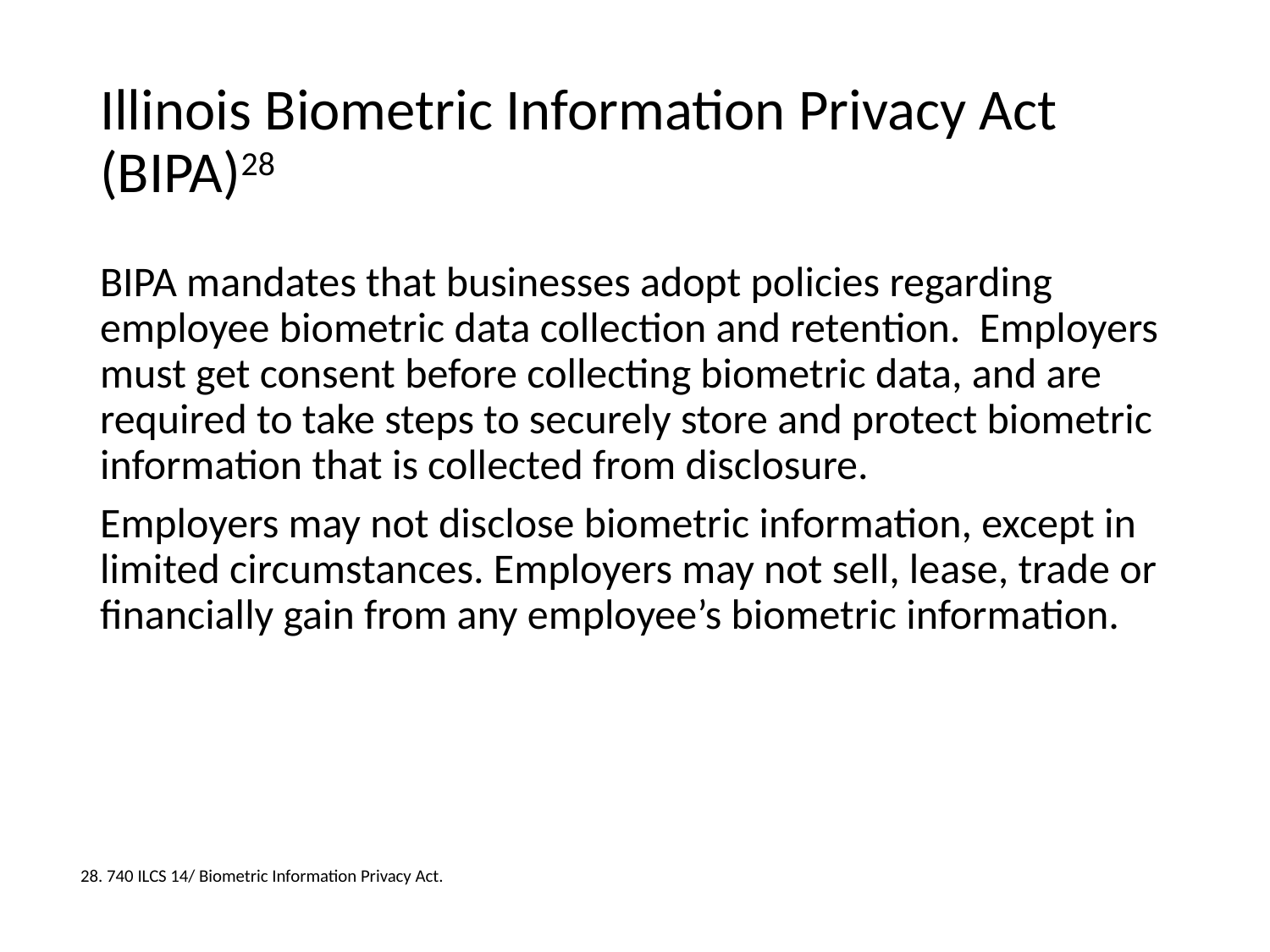

# Illinois Biometric Information Privacy Act (BIPA)28
BIPA mandates that businesses adopt policies regarding employee biometric data collection and retention.  Employers must get consent before collecting biometric data, and are required to take steps to securely store and protect biometric information that is collected from disclosure.
Employers may not disclose biometric information, except in limited circumstances. Employers may not sell, lease, trade or financially gain from any employee’s biometric information.
28. 740 ILCS 14/ Biometric Information Privacy Act.